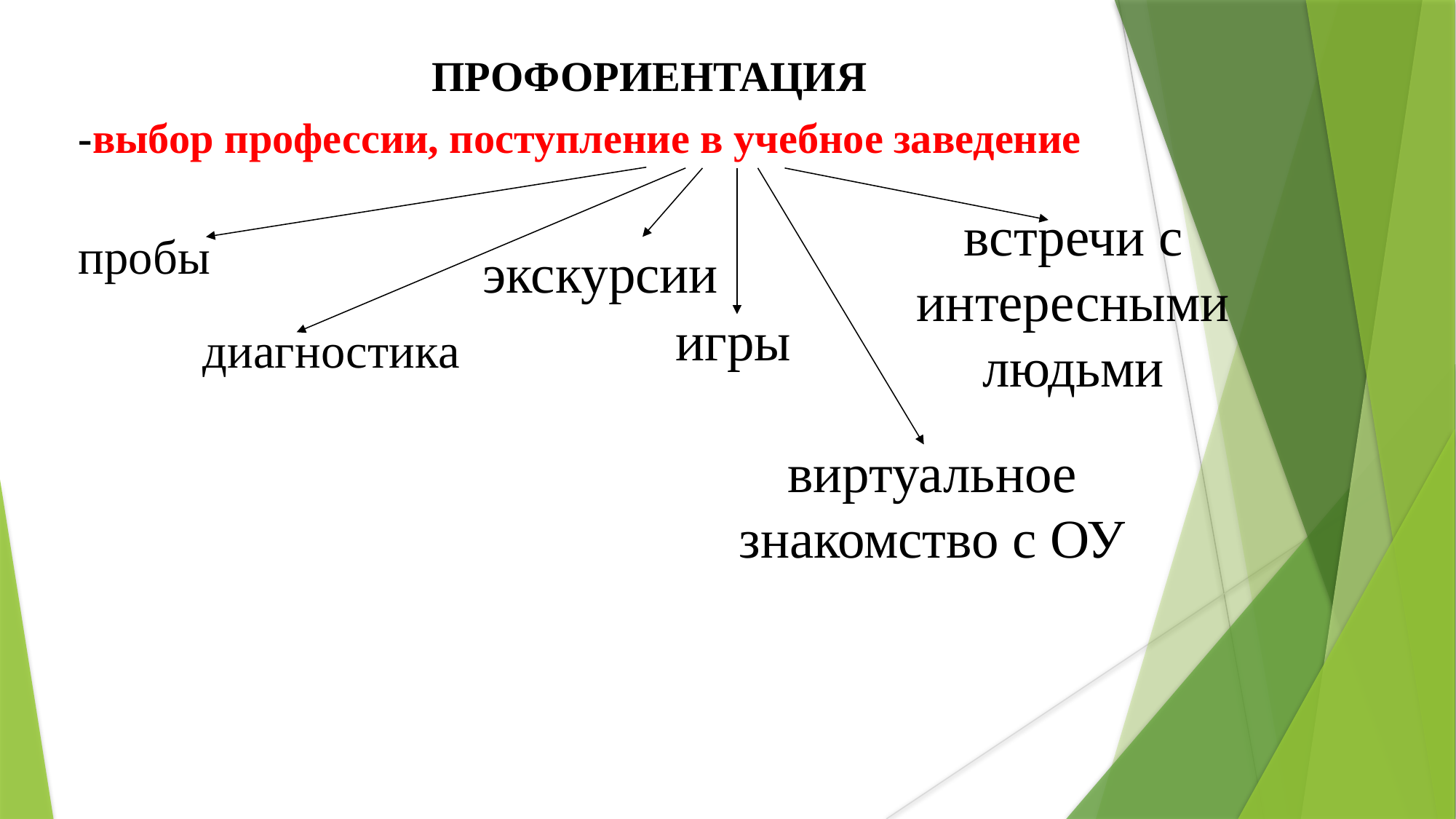

ПРОФОРИЕНТАЦИЯ
-выбор профессии, поступление в учебное заведение
встречи с интересными людьми
пробы
экскурсии
игры
диагностика
виртуальное знакомство с ОУ